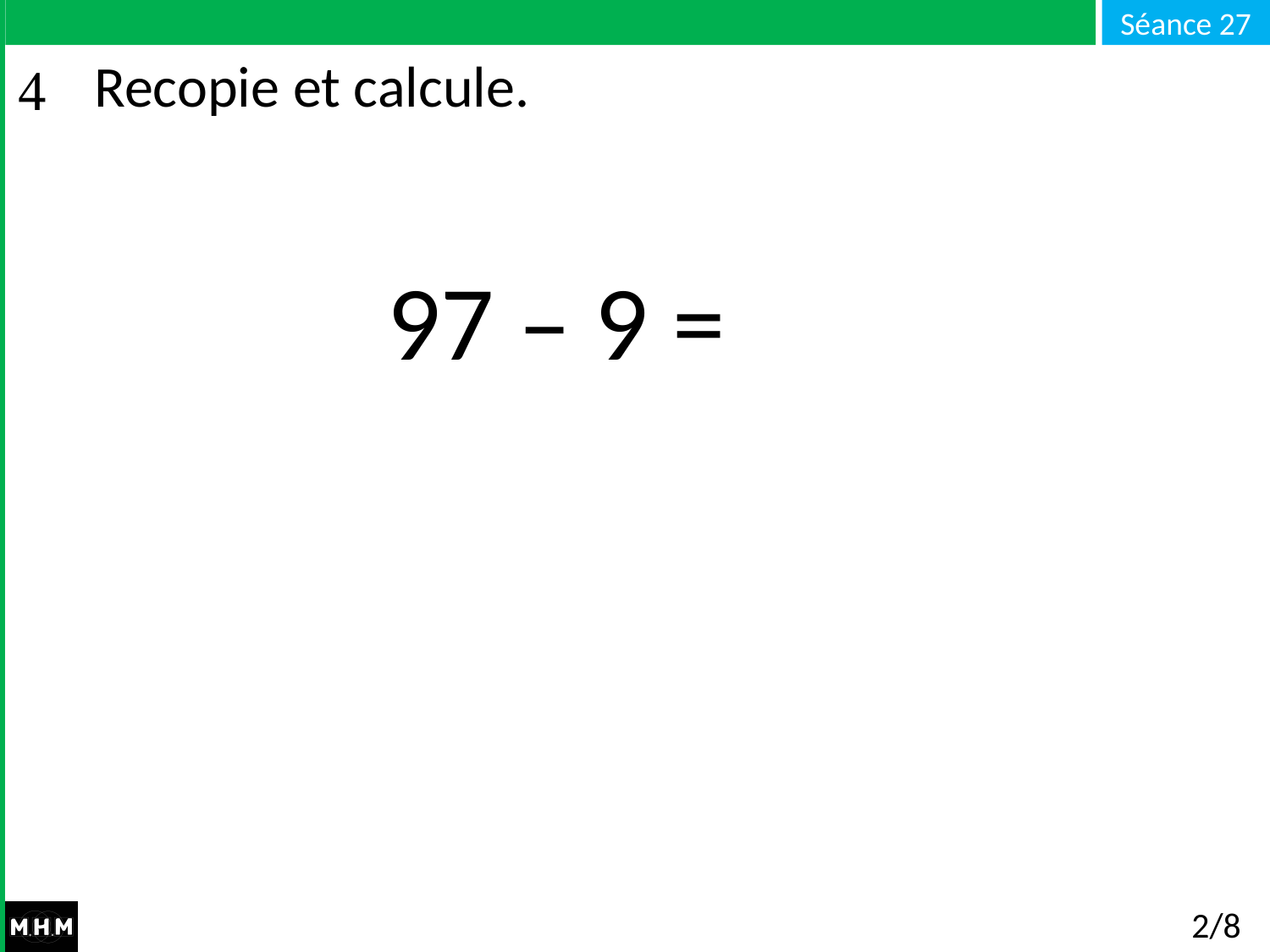

# Recopie et calcule.
97 – 9 =
2/8